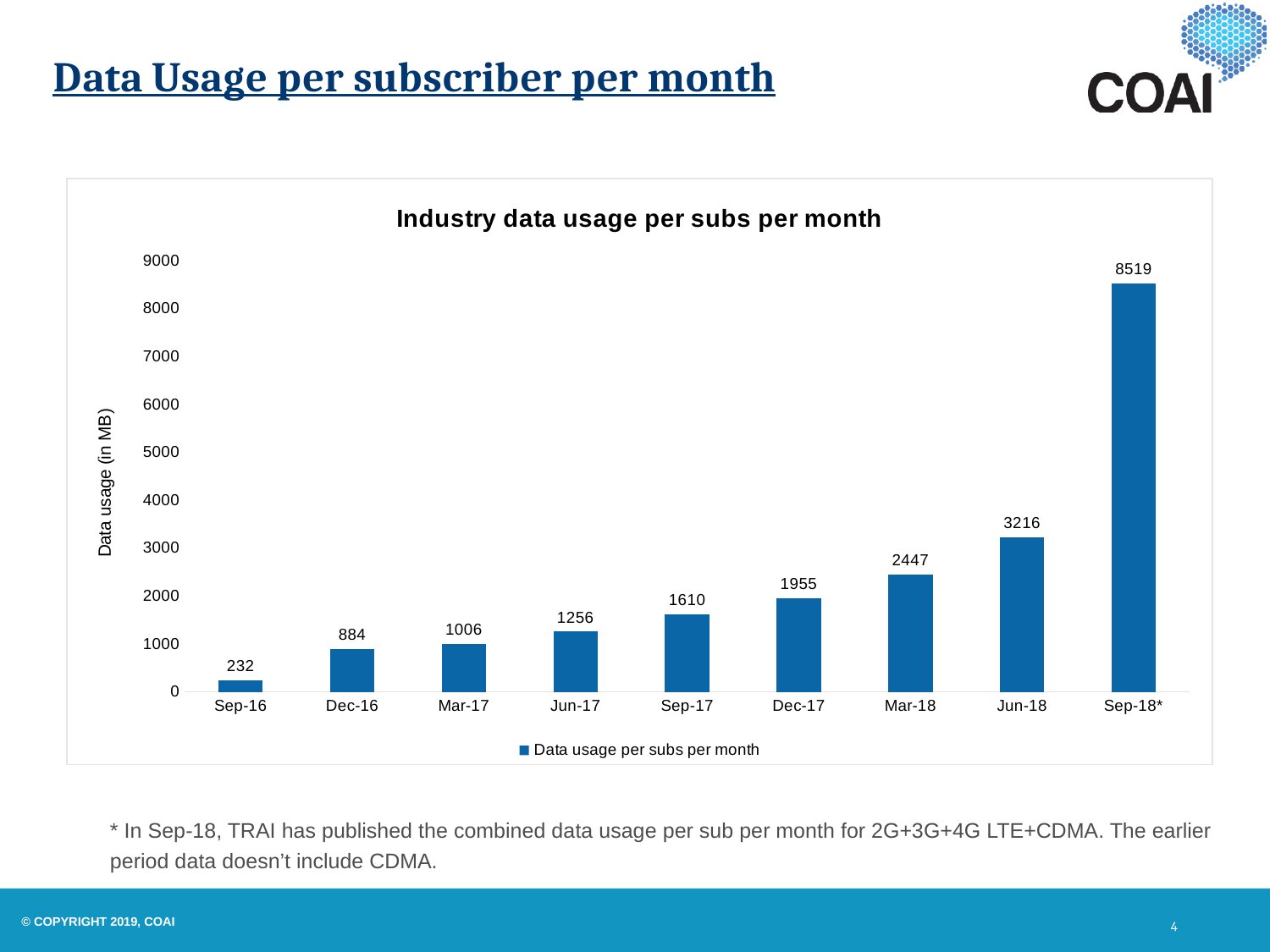

# Data Usage per subscriber per month

### Chart: Industry data usage per subs per month

| Category | Data usage per subs per month |
|---|---|
| Sep-16 | 232.0 |
| Dec-16 | 884.0 |
| Mar-17 | 1006.0 |
| Jun-17 | 1256.0 |
| Sep-17 | 1610.0 |
| Dec-17 | 1955.0 |
| Mar-18 | 2447.0 |
| Jun-18 | 3216.0 |
| Sep-18* | 8519.0 |
* In Sep-18, TRAI has published the combined data usage per sub per month for 2G+3G+4G LTE+CDMA. The earlier period data doesn’t include CDMA.